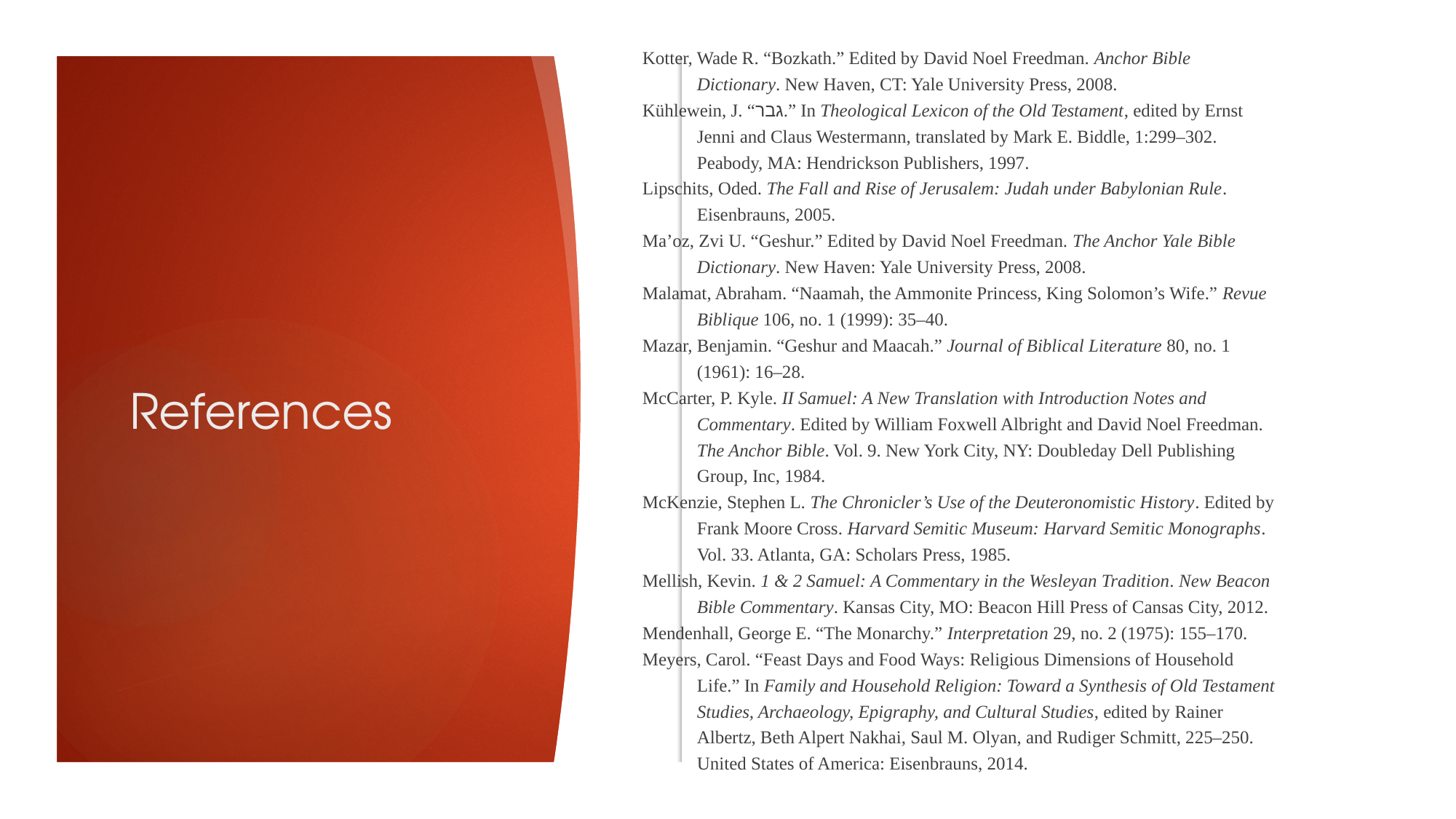

Kotter, Wade R. “Bozkath.” Edited by David Noel Freedman. Anchor Bible Dictionary. New Haven, CT: Yale University Press, 2008.
Kühlewein, J. “גבר.” In Theological Lexicon of the Old Testament, edited by Ernst Jenni and Claus Westermann, translated by Mark E. Biddle, 1:299–302. Peabody, MA: Hendrickson Publishers, 1997.
Lipschits, Oded. The Fall and Rise of Jerusalem: Judah under Babylonian Rule. Eisenbrauns, 2005.
Ma’oz, Zvi U. “Geshur.” Edited by David Noel Freedman. The Anchor Yale Bible Dictionary. New Haven: Yale University Press, 2008.
Malamat, Abraham. “Naamah, the Ammonite Princess, King Solomon’s Wife.” Revue Biblique 106, no. 1 (1999): 35–40.
Mazar, Benjamin. “Geshur and Maacah.” Journal of Biblical Literature 80, no. 1 (1961): 16–28.
McCarter, P. Kyle. II Samuel: A New Translation with Introduction Notes and Commentary. Edited by William Foxwell Albright and David Noel Freedman. The Anchor Bible. Vol. 9. New York City, NY: Doubleday Dell Publishing Group, Inc, 1984.
McKenzie, Stephen L. The Chronicler’s Use of the Deuteronomistic History. Edited by Frank Moore Cross. Harvard Semitic Museum: Harvard Semitic Monographs. Vol. 33. Atlanta, GA: Scholars Press, 1985.
Mellish, Kevin. 1 & 2 Samuel: A Commentary in the Wesleyan Tradition. New Beacon Bible Commentary. Kansas City, MO: Beacon Hill Press of Cansas City, 2012.
Mendenhall, George E. “The Monarchy.” Interpretation 29, no. 2 (1975): 155–170.
Meyers, Carol. “Feast Days and Food Ways: Religious Dimensions of Household Life.” In Family and Household Religion: Toward a Synthesis of Old Testament Studies, Archaeology, Epigraphy, and Cultural Studies, edited by Rainer Albertz, Beth Alpert Nakhai, Saul M. Olyan, and Rudiger Schmitt, 225–250. United States of America: Eisenbrauns, 2014.
# References